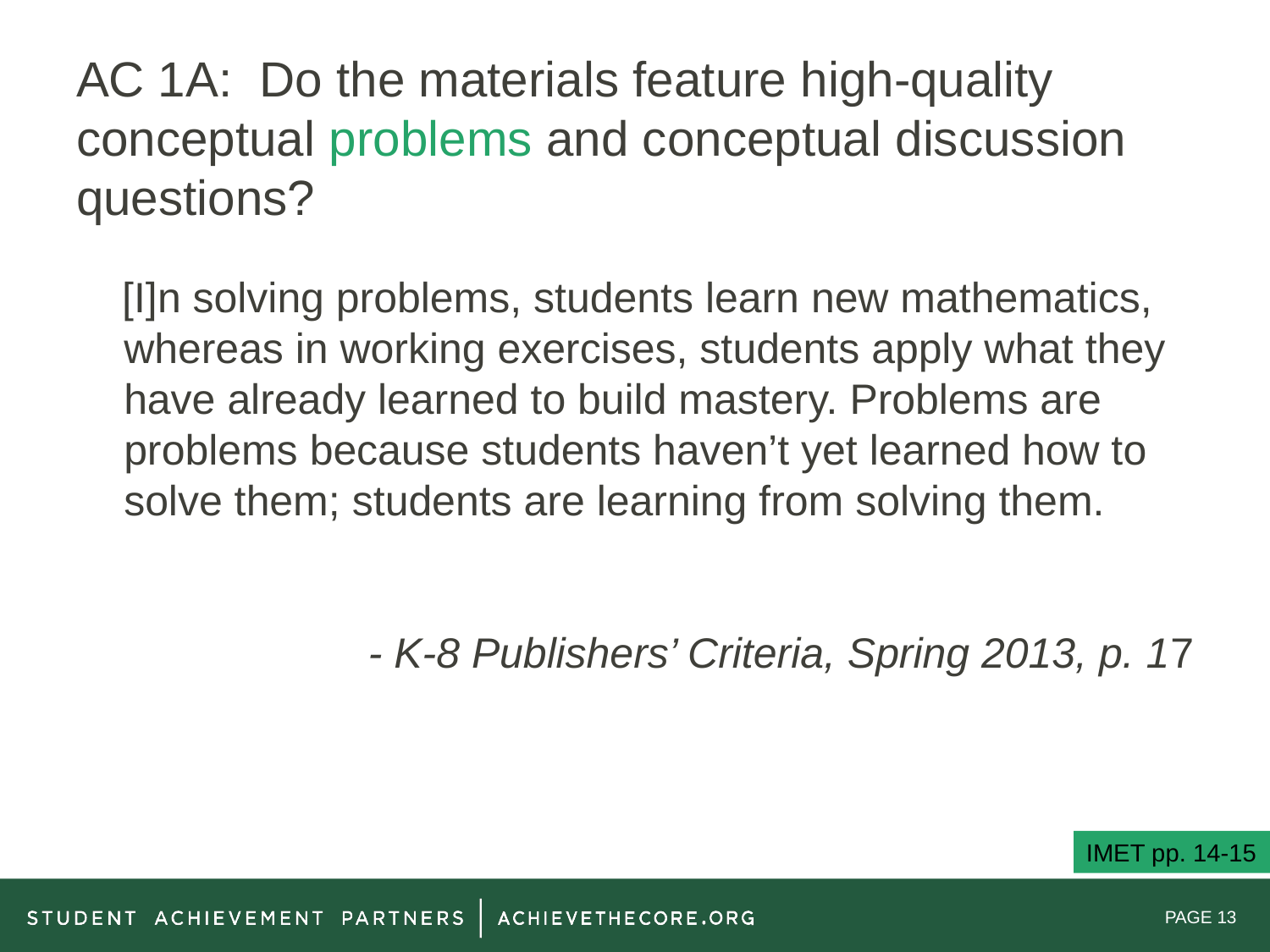

# AC 1A:  Do the materials feature high-quality conceptual problems and conceptual discussion questions?
[I]n solving problems, students learn new mathematics, whereas in working exercises, students apply what they have already learned to build mastery. Problems are problems because students haven’t yet learned how to solve them; students are learning from solving them.

- K-8 Publishers’ Criteria, Spring 2013, p. 17
IMET pp. 14-15